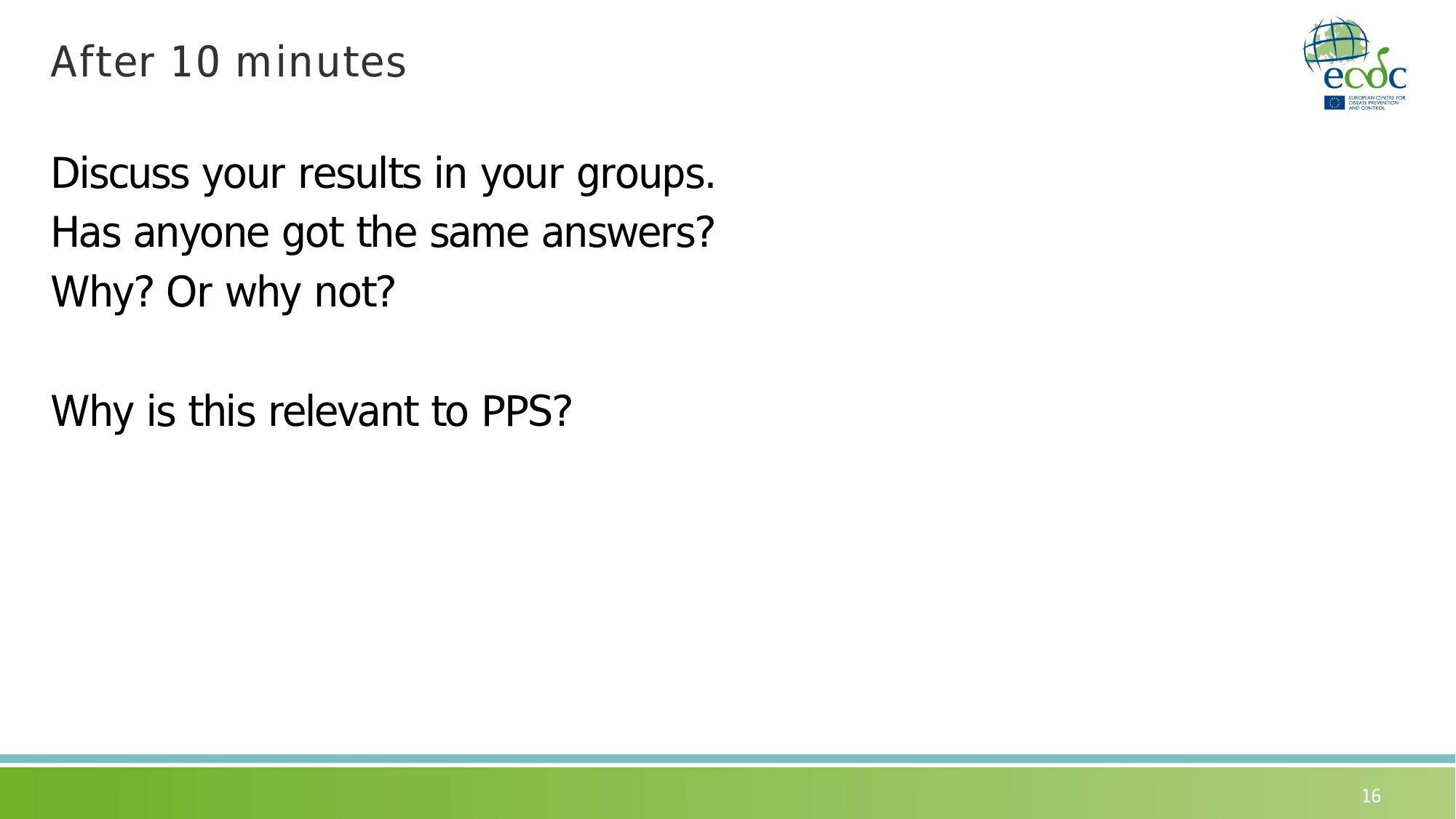

# After 10 minutes
Discuss your results in your groups.
Has anyone got the same answers?
Why? Or why not?

Why is this relevant to PPS?

16